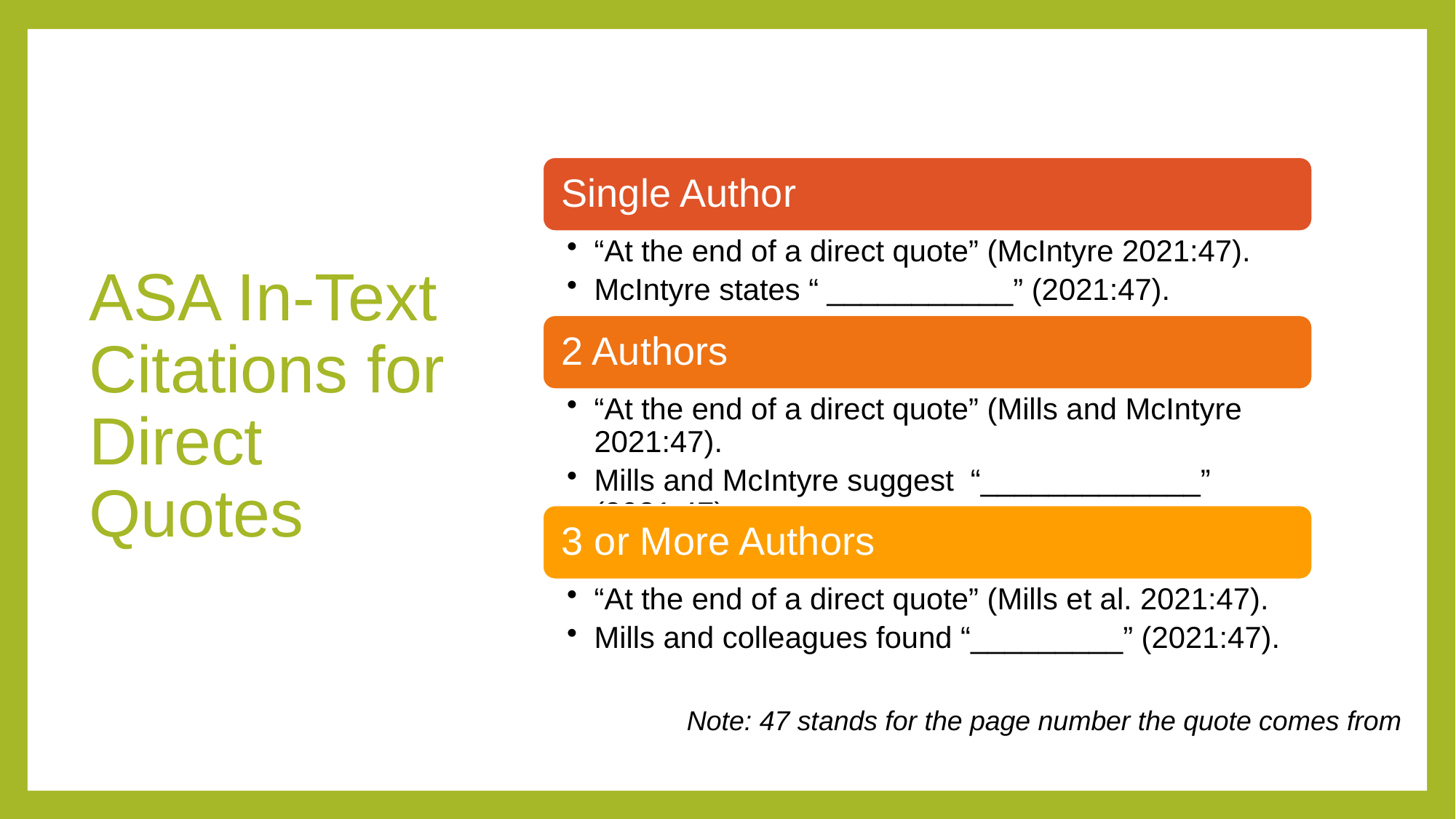

# ASA In-Text Citations for Direct Quotes
Single Author
“At the end of a direct quote” (McIntyre 2021:47).
McIntyre states “ ___________” (2021:47).
2 Authors
“At the end of a direct quote” (Mills and McIntyre 2021:47).
Mills and McIntyre suggest  “_____________” (2021:47).
3 or More Authors
“At the end of a direct quote” (Mills et al. 2021:47).
Mills and colleagues found “_________” (2021:47).
Note: 47 stands for the page number the quote comes from